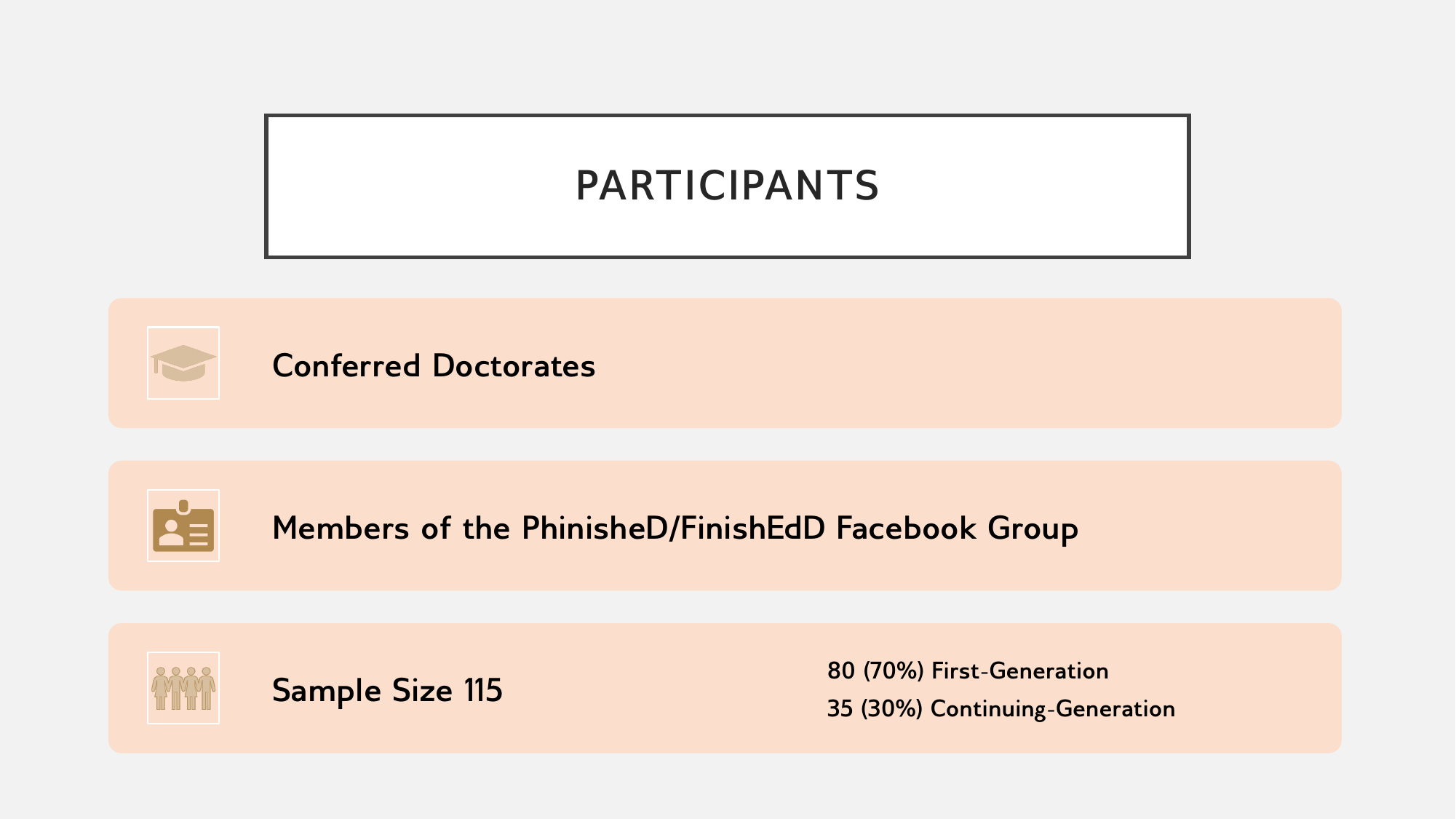

# participants
Conferred Doctorates
Members of the PhinisheD/FinishEdD Facebook Group
Sample Size 115
80 (70%) First-Generation
35 (30%) Continuing-Generation